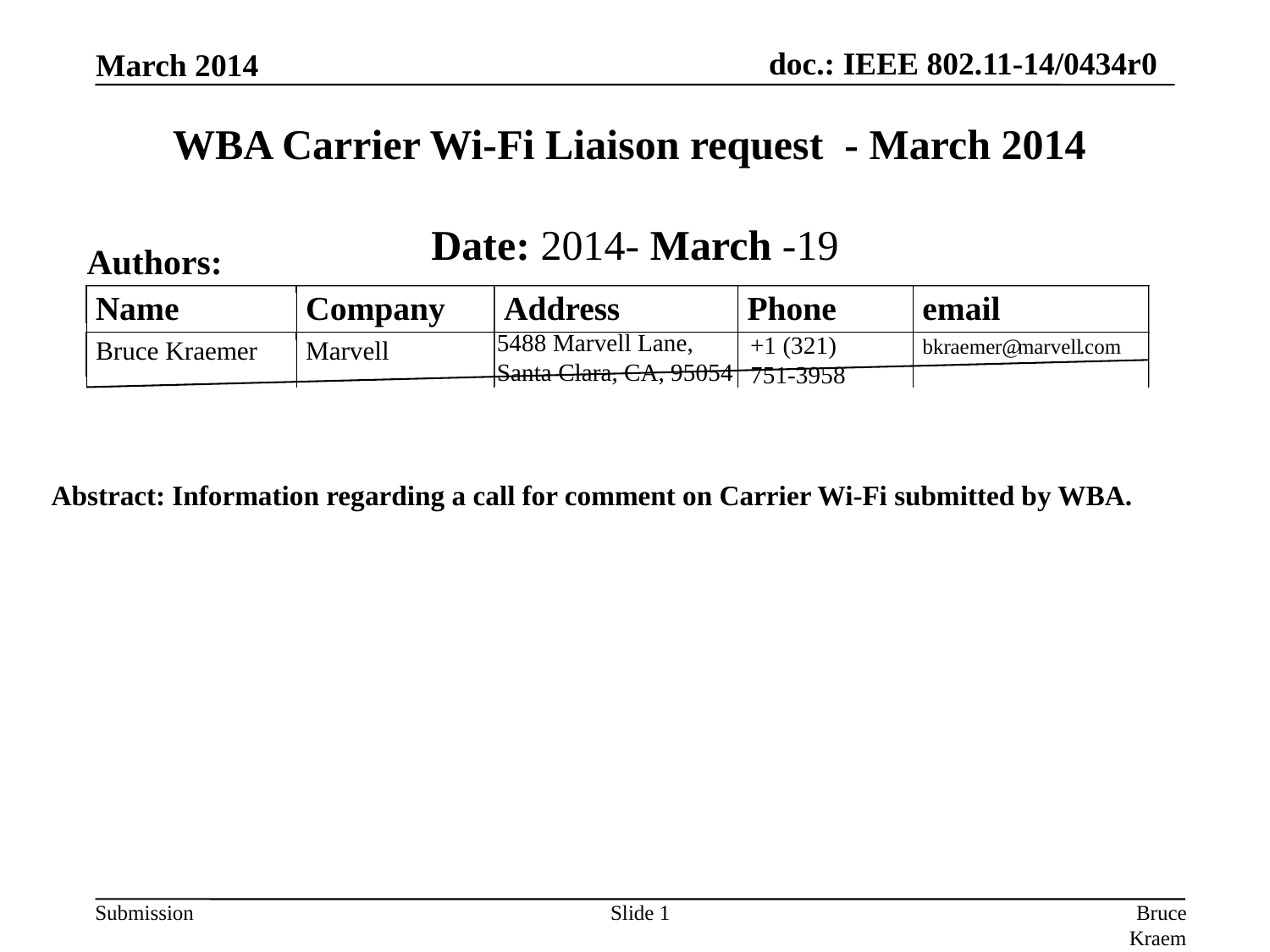

March 2014
# WBA Carrier Wi-Fi Liaison request  - March 2014
Date: 2014- March -19
Authors:

Name

Company

Address

Phone

email

5488 Marvell Lane,
Santa Clara, CA, 95054
+1 (321)
751-3958

bkraemer@
marvell
.com

Bruce Kraemer

Marvell

Abstract: Information regarding a call for comment on Carrier Wi-Fi submitted by WBA.
Slide 1
Bruce Kraemer, Marvell